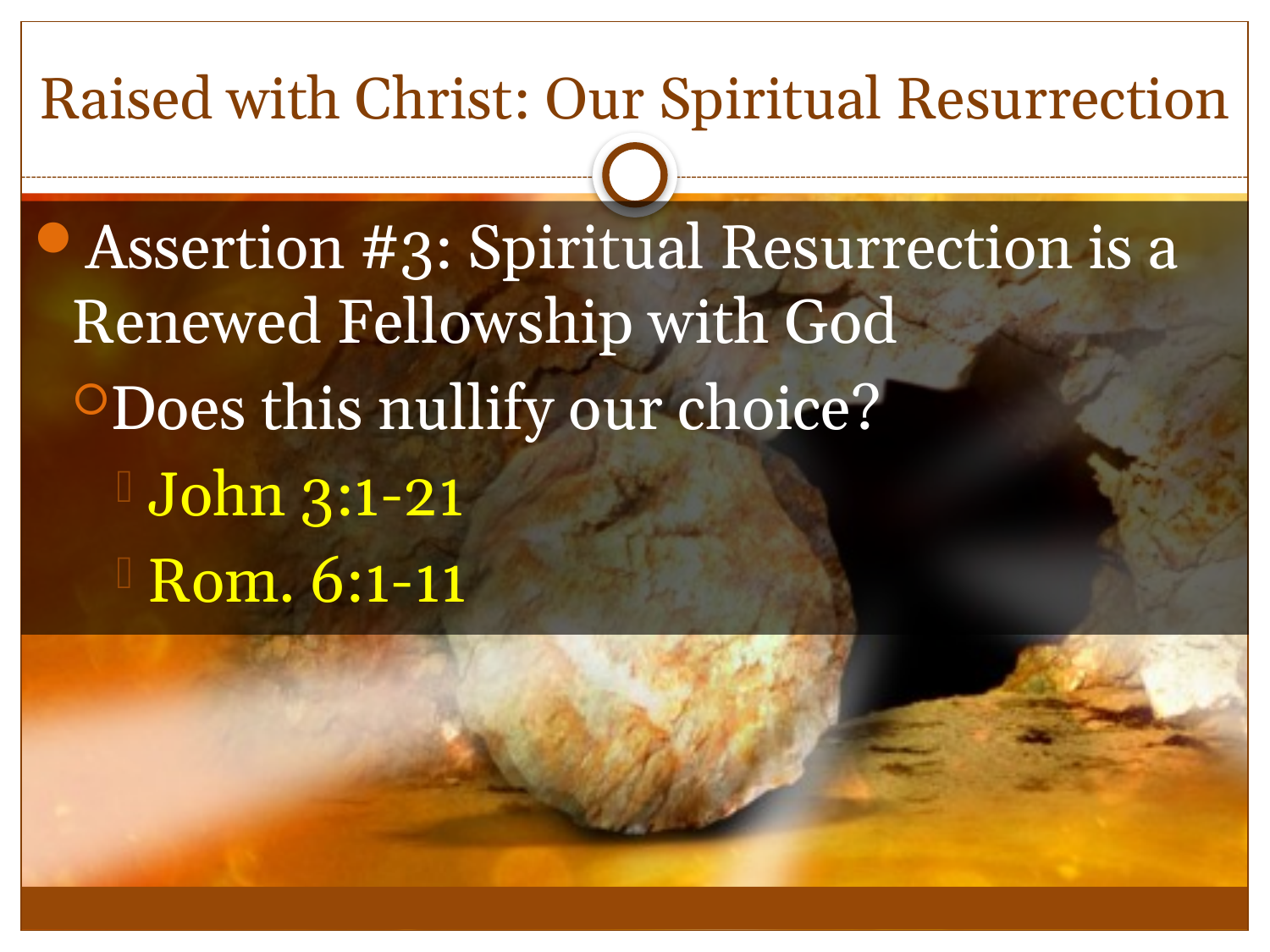

# Raised with Christ: Our Spiritual Resurrection
Assertion #3: Spiritual Resurrection is a Renewed Fellowship with God
Does this nullify our choice?
John 3:1-21
Rom. 6:1-11